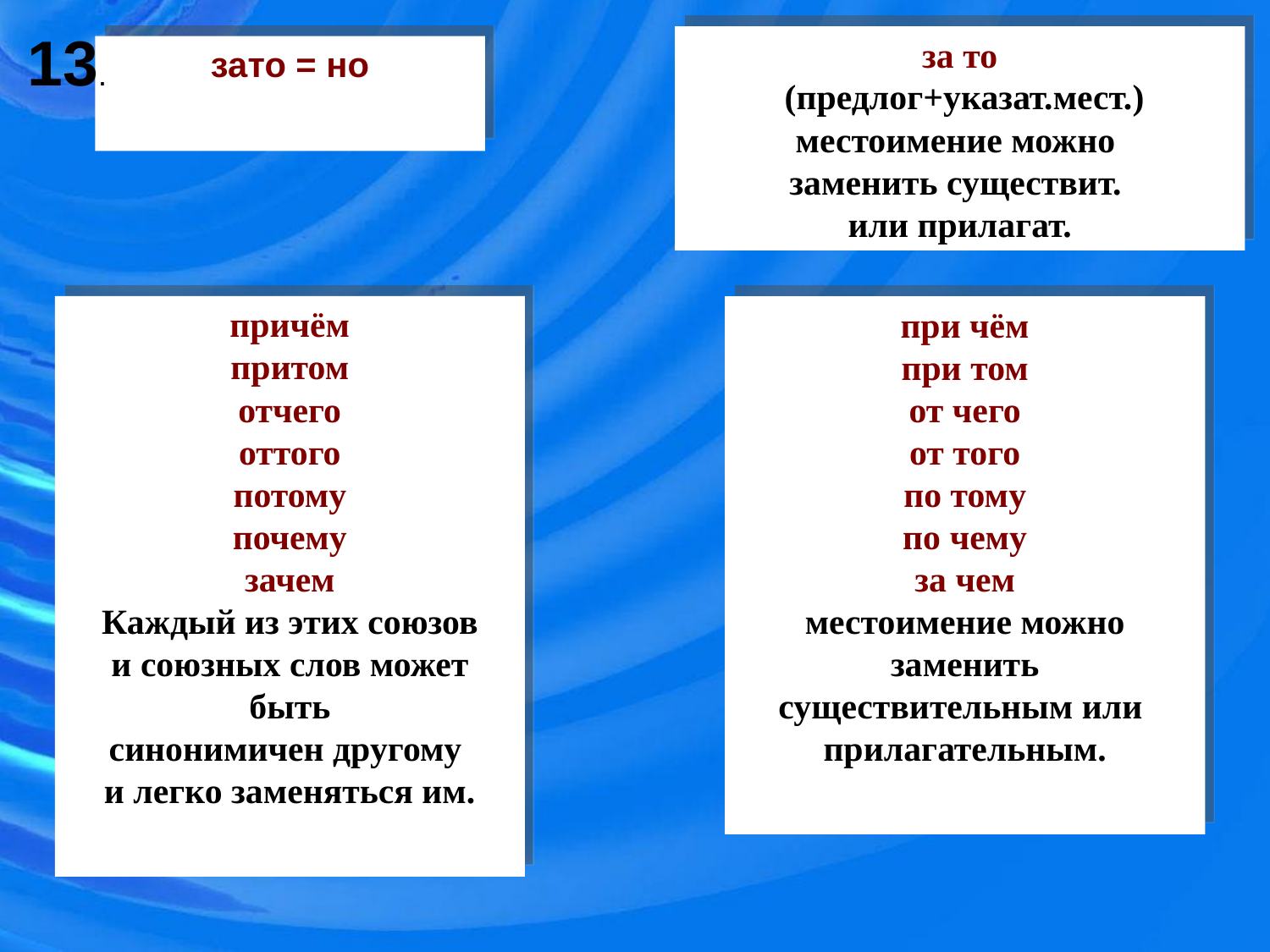

13.
за то
 (предлог+указат.мест.)
местоимение можно
заменить существит.
или прилагат.
зато = но

причём
притом
отчего
оттого
потому
почему
зачем
Каждый из этих союзов
и союзных слов может быть
синонимичен другому
и легко заменяться им.

при чём
при том
от чего
от того
по тому
по чему
за чем
местоимение можно заменить
существительным или
прилагательным.